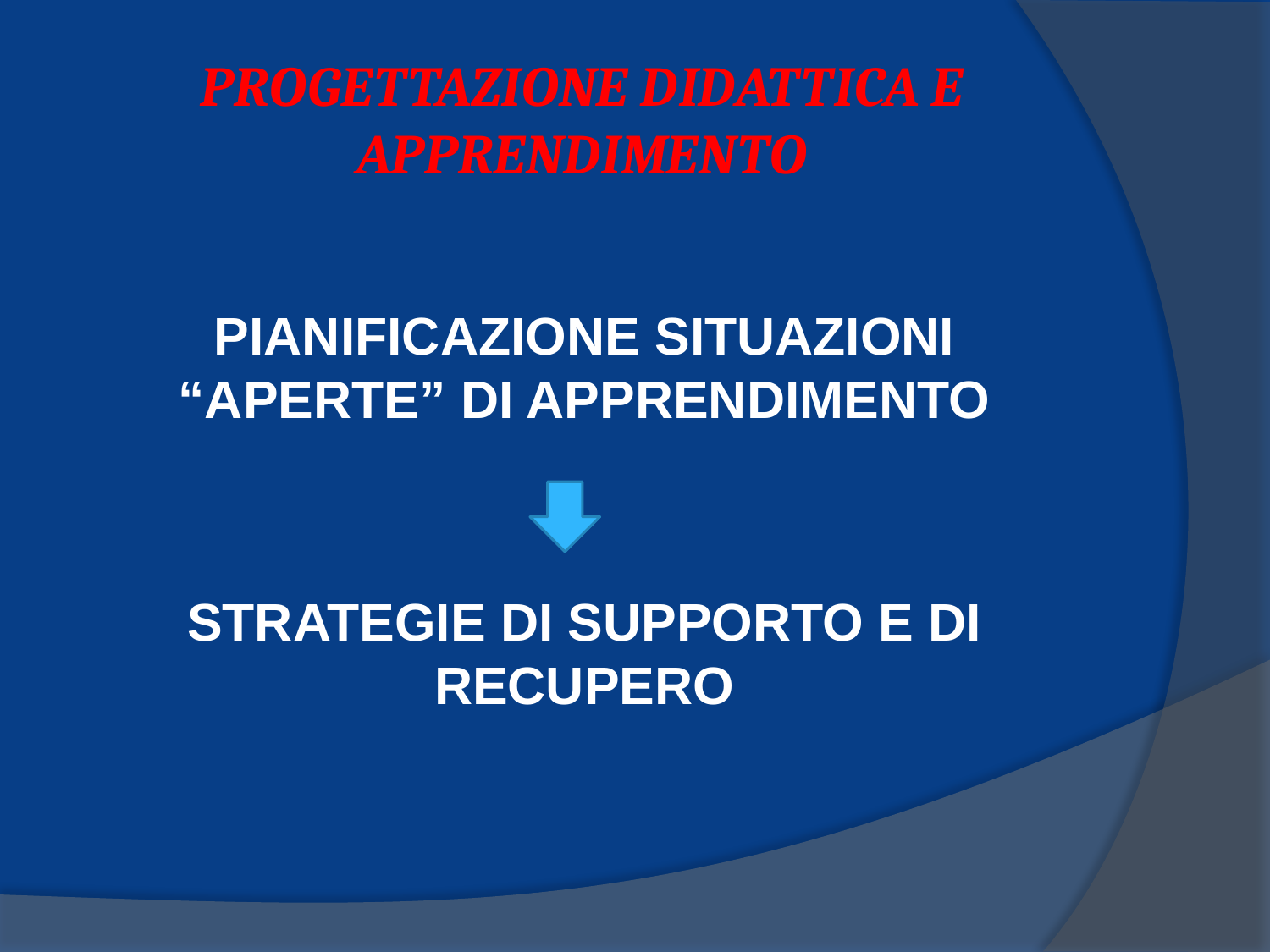

# PROGETTAZIONE DIDATTICA E APPRENDIMENTO

PIANIFICAZIONE SITUAZIONI “APERTE” DI APPRENDIMENTO

STRATEGIE DI SUPPORTO E DI RECUPERO